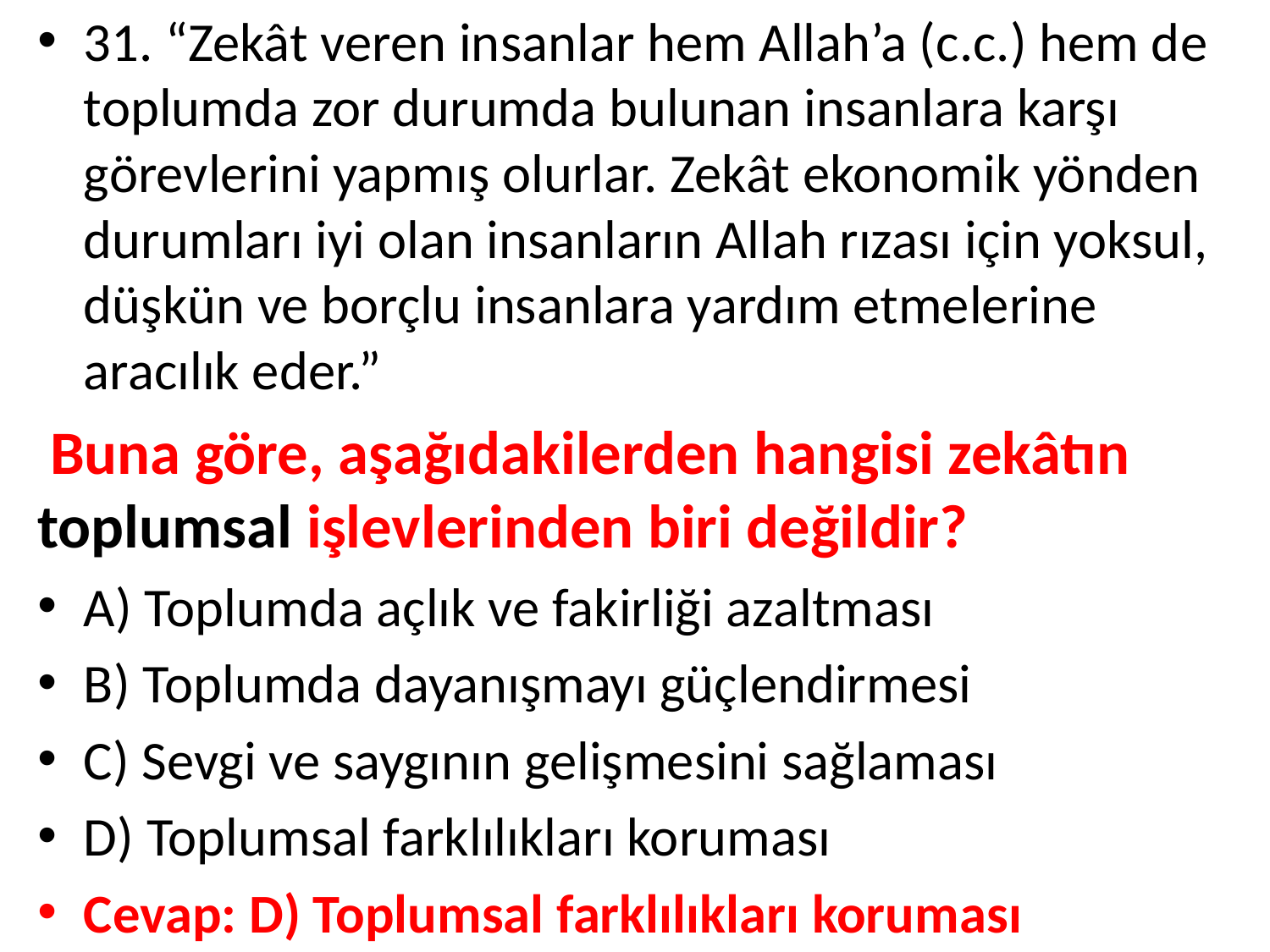

31. “Zekât veren insanlar hem Allah’a (c.c.) hem de toplumda zor durumda bulunan insanlara karşı görevlerini yapmış olurlar. Zekât ekonomik yönden durumları iyi olan insanların Allah rızası için yoksul, düşkün ve borçlu insanlara yardım etmelerine aracılık eder.”
 Buna göre, aşağıdakilerden hangisi zekâtın toplumsal işlevlerinden biri değildir?
A) Toplumda açlık ve fakirliği azaltması
B) Toplumda dayanışmayı güçlendirmesi
C) Sevgi ve saygının gelişmesini sağlaması
D) Toplumsal farklılıkları koruması
Cevap: D) Toplumsal farklılıkları koruması